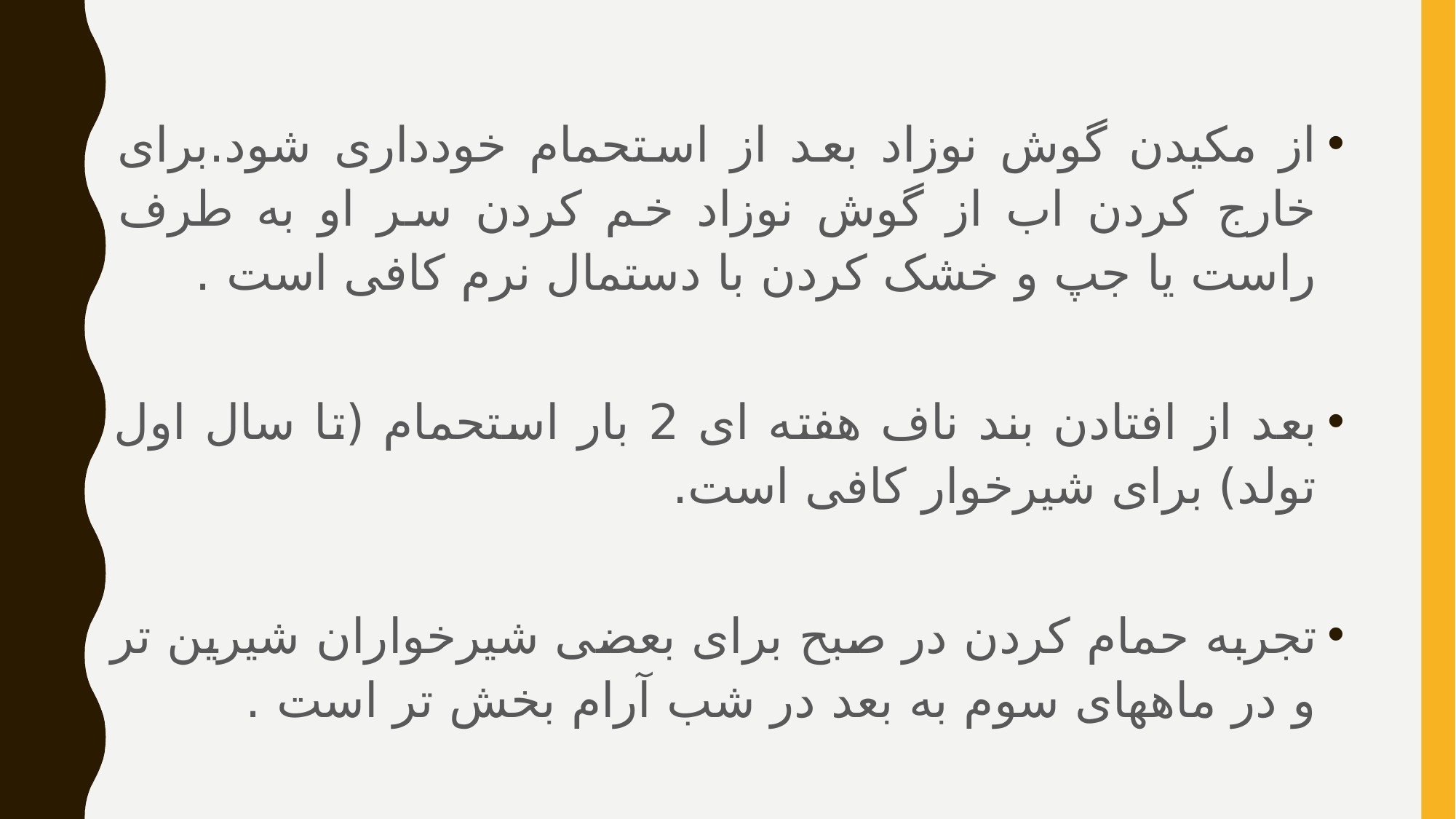

از مکیدن گوش نوزاد بعد از استحمام خودداری شود.برای خارج کردن اب از گوش نوزاد خم کردن سر او به طرف راست یا جپ و خشک کردن با دستمال نرم کافی است .

بعد از افتادن بند ناف هفته ای 2 بار استحمام (تا سال اول تولد) برای شیرخوار کافی است.

تجربه حمام کردن در صبح برای بعضی شیرخواران شیرین تر و در ماههای سوم به بعد در شب آرام بخش تر است .